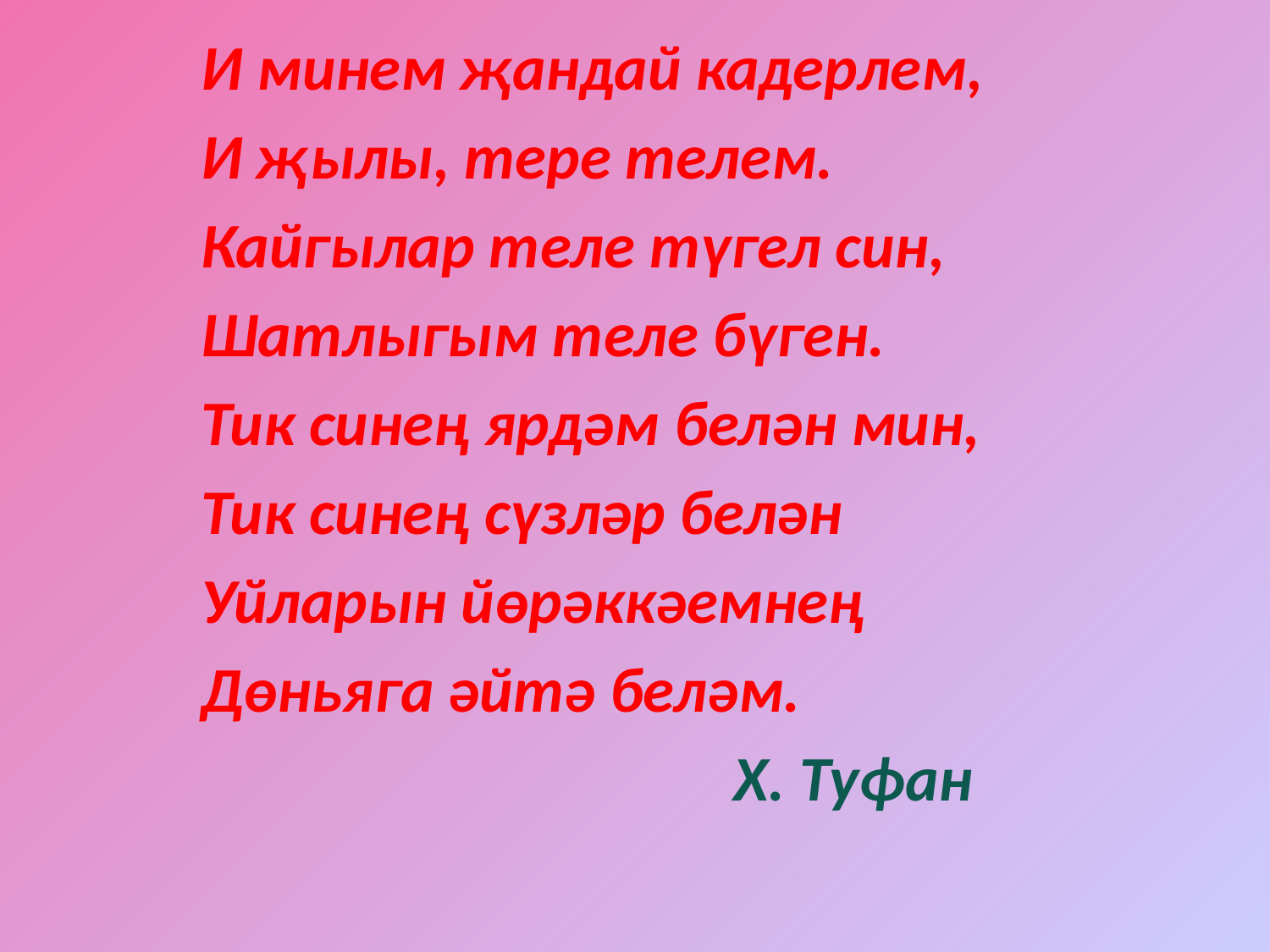

И минем җандай кадерлем,
И җылы, тере телем.
Кайгылар теле түгел син,
Шатлыгым теле бүген.
Тик синең ярдәм белән мин,
Тик синең сүзләр белән
Уйларын йөрәккәемнең
Дөньяга әйтә беләм.
                                     Х. Туфан